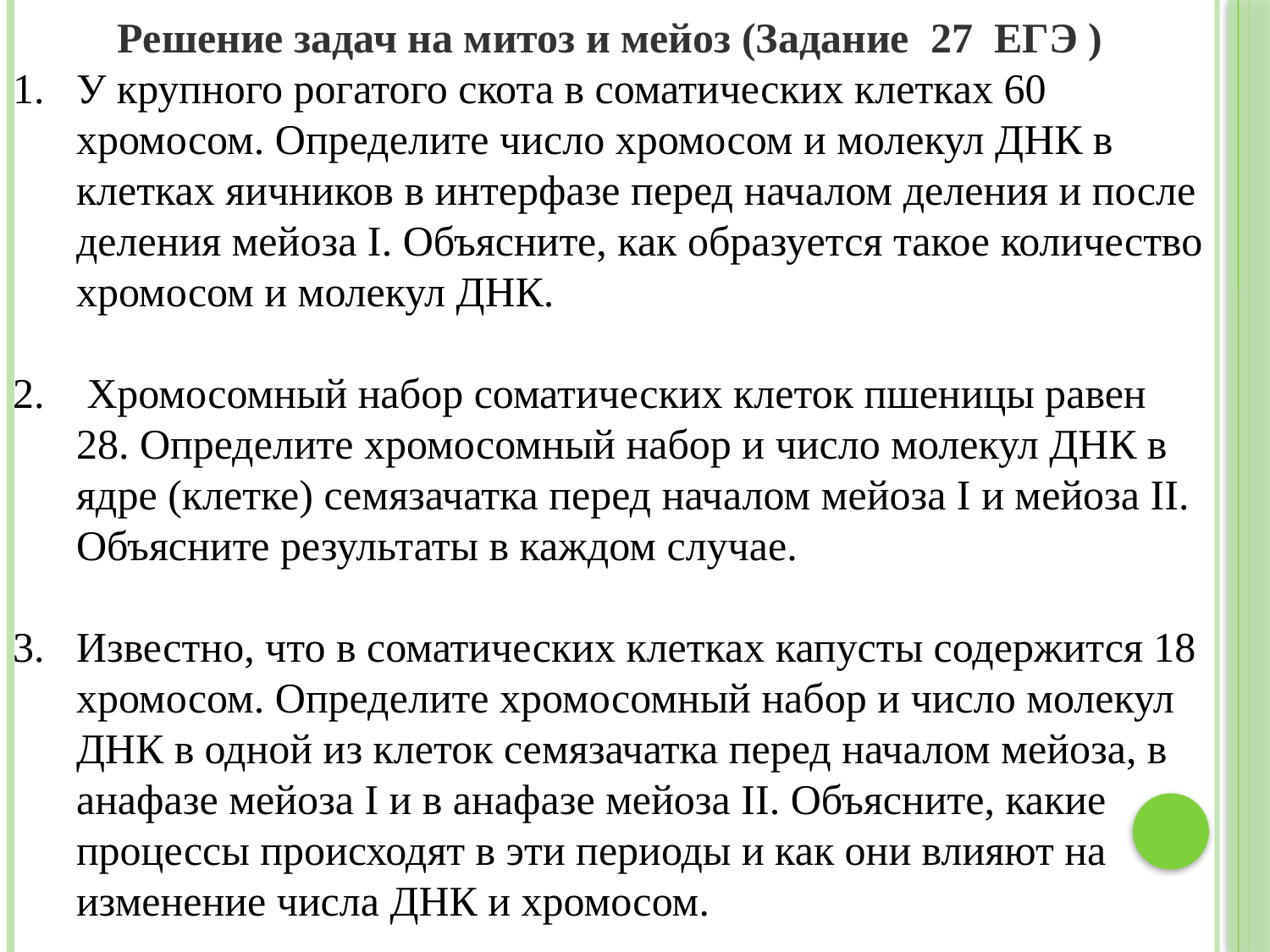

Решение задач на митоз и мейоз (Задание  27  ЕГЭ )
У крупного рогатого скота в соматических клетках 60 хромосом. Определите число хромосом и молекул ДНК в клетках яичников в интерфазе перед началом деления и после деления мейоза I. Объясните, как образуется такое количество хромосом и молекул ДНК.

 Хромосомный набор соматических клеток пшеницы равен 28. Определите хромосомный набор и число молекул ДНК в ядре (клетке) семязачатка перед началом мейоза I и мейоза II. Объясните результаты в каждом случае.

Известно, что в соматических клетках капусты содержится 18 хромосом. Определите хромосомный набор и число молекул ДНК в одной из клеток семязачатка перед началом мейоза, в анафазе мейоза I и в анафазе мейоза II. Объясните, какие процессы происходят в эти периоды и как они влияют на изменение числа ДНК и хромосом.